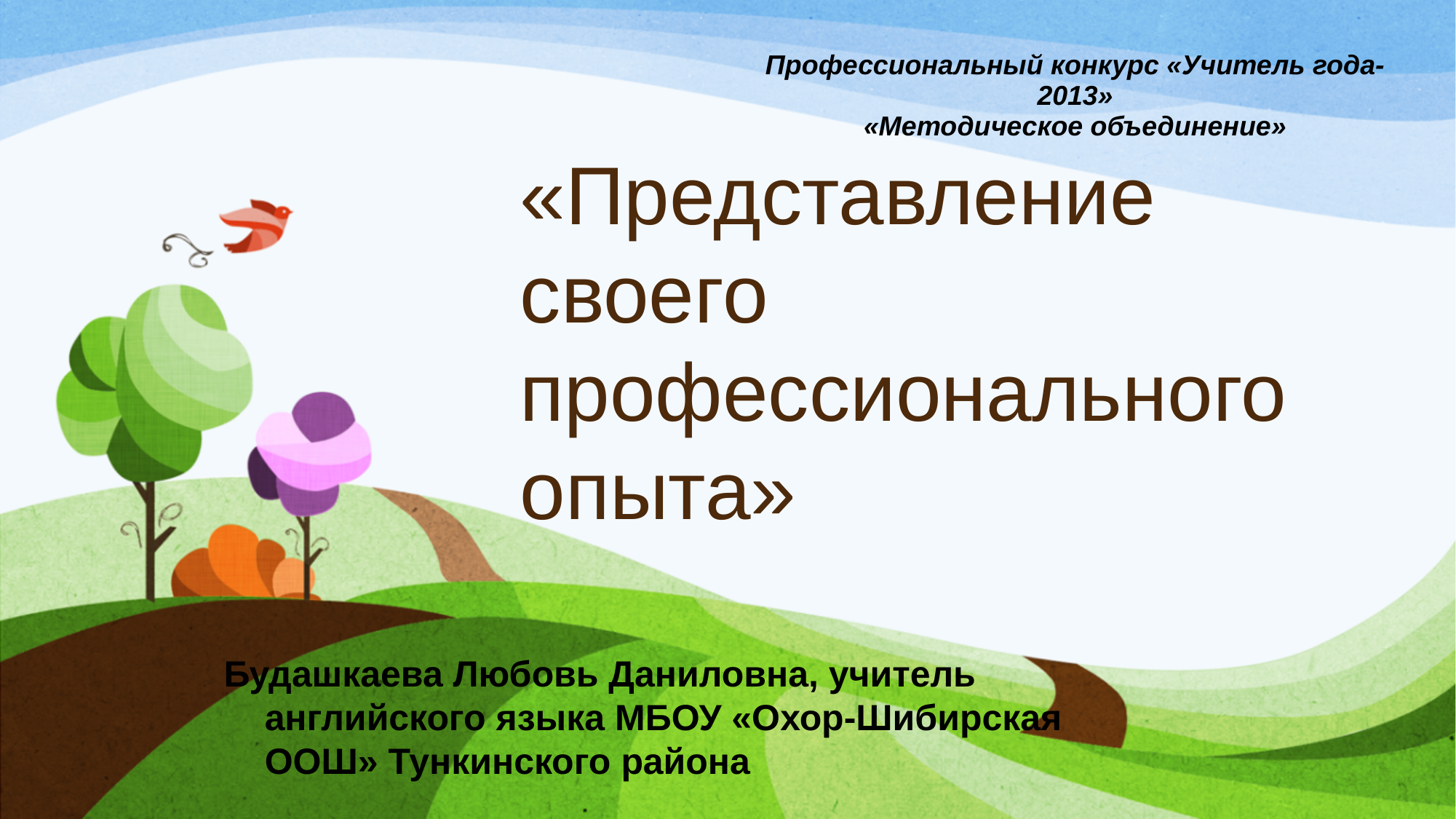

Профессиональный конкурс «Учитель года-2013»
«Методическое объединение»
# «Представление своего профессионального опыта»
Будашкаева Любовь Даниловна, учитель английского языка МБОУ «Охор-Шибирская ООШ» Тункинского района